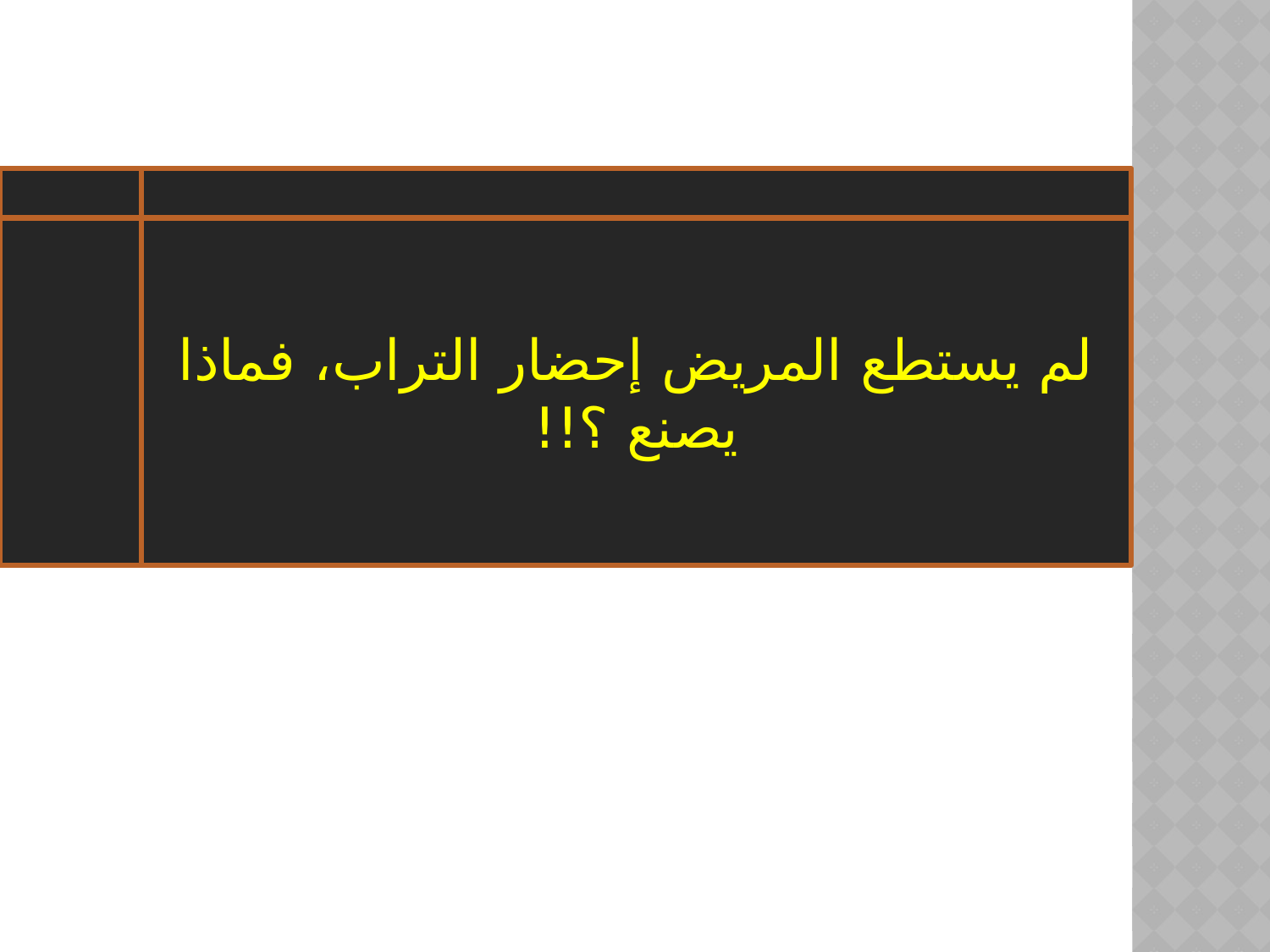

لم يستطع المريض إحضار التراب، فماذا يصنع ؟!!